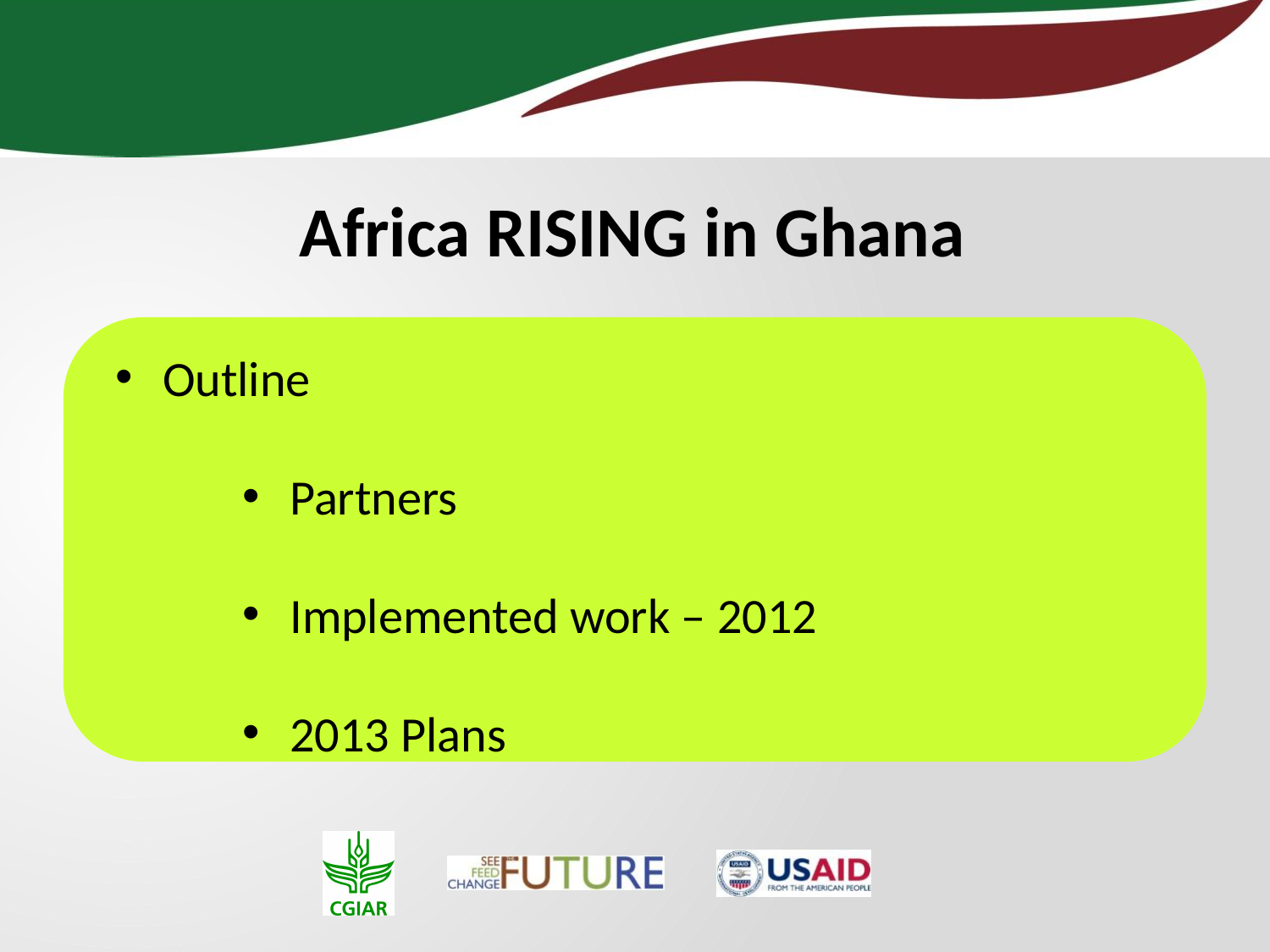

Africa RISING in Ghana
Outline

Partners

Implemented work – 2012

2013 Plans